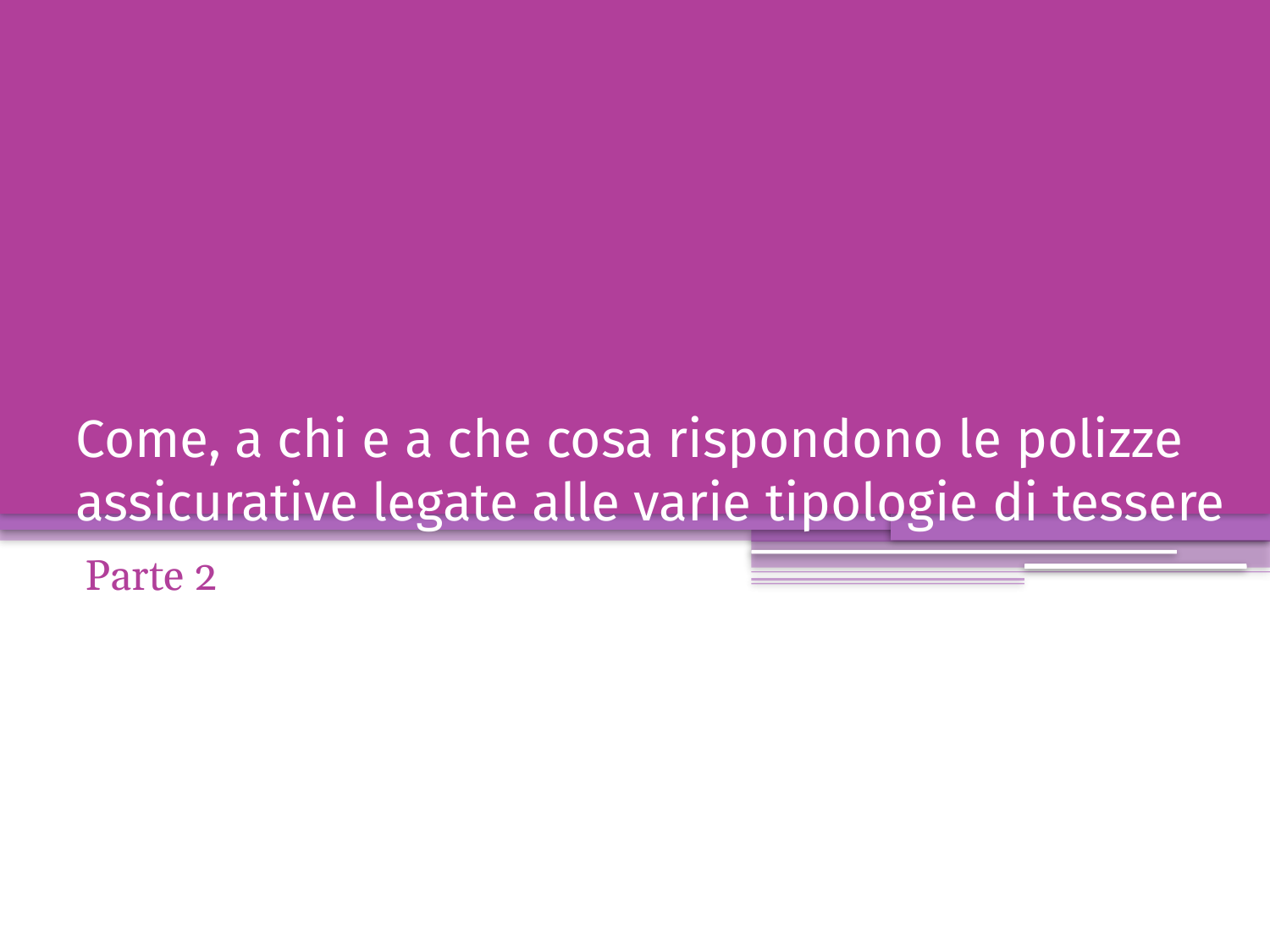

# Come, a chi e a che cosa rispondono le polizze assicurative legate alle varie tipologie di tessere
Parte 2